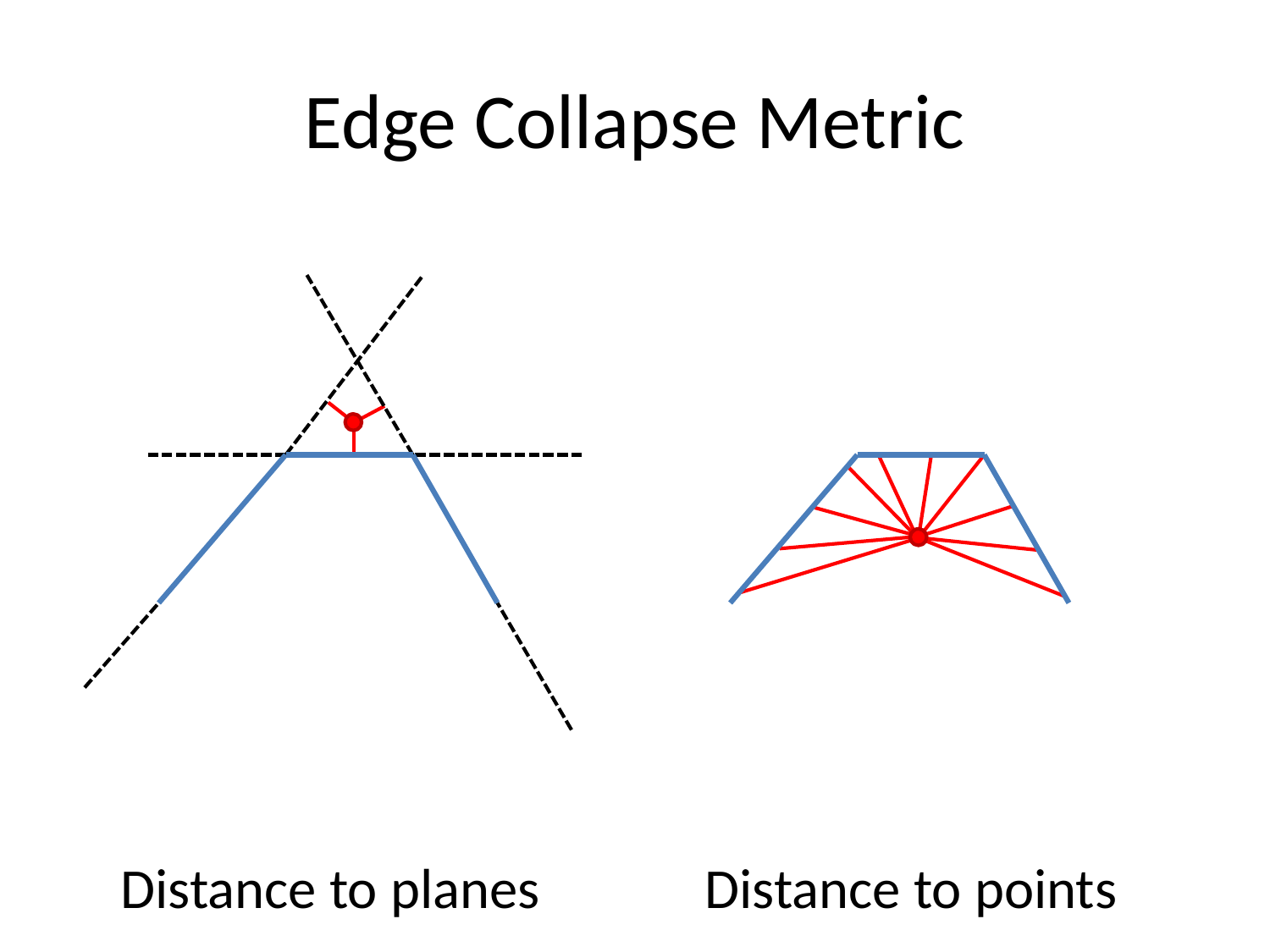

# Edge Collapse Metric

Distance to planes
Distance to points